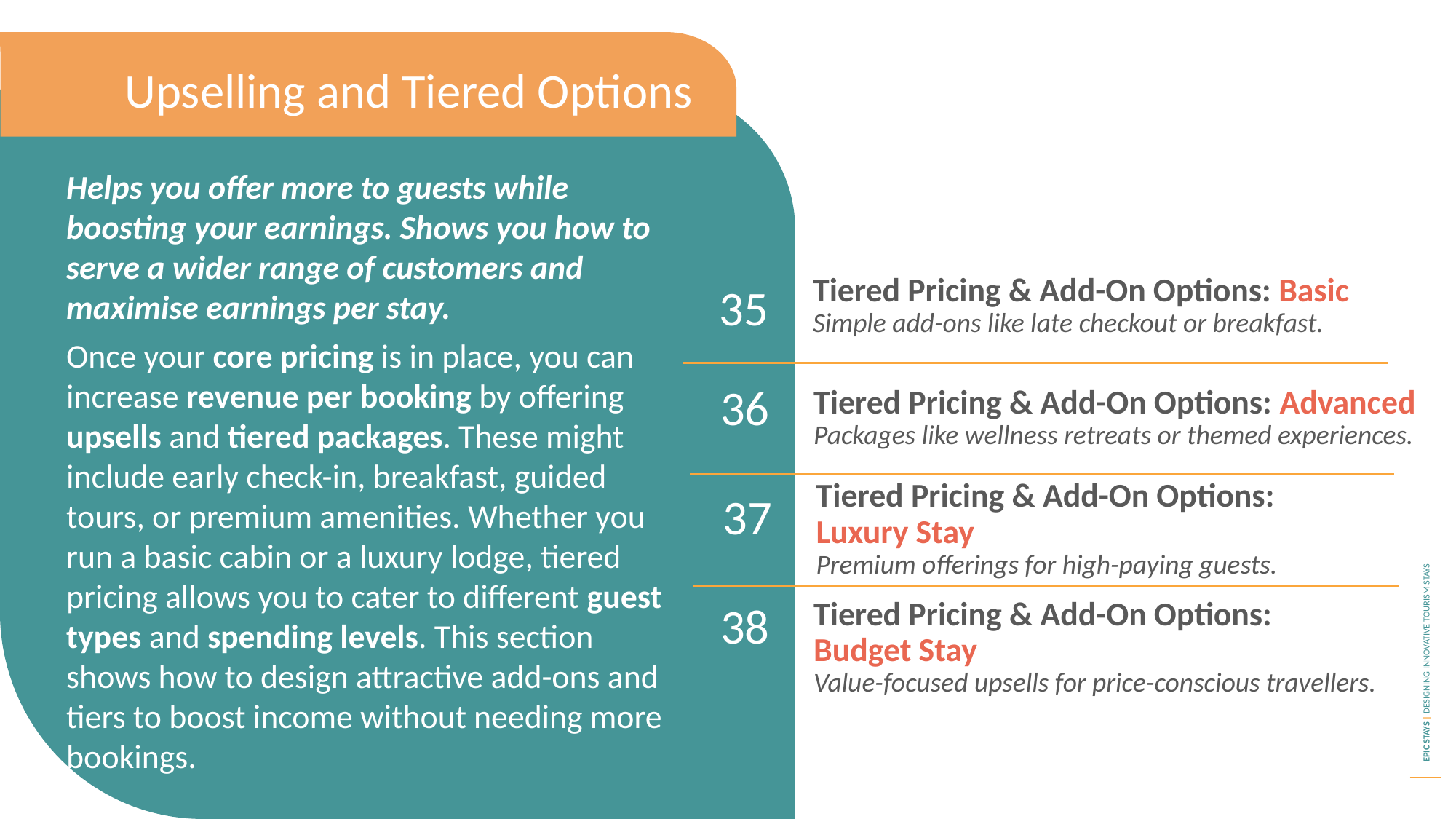

Upselling and Tiered Options
Helps you offer more to guests while boosting your earnings. Shows you how to serve a wider range of customers and maximise earnings per stay.
Once your core pricing is in place, you can increase revenue per booking by offering upsells and tiered packages. These might include early check-in, breakfast, guided tours, or premium amenities. Whether you run a basic cabin or a luxury lodge, tiered pricing allows you to cater to different guest types and spending levels. This section shows how to design attractive add-ons and tiers to boost income without needing more bookings.
35
Tiered Pricing & Add-On Options: Basic
Simple add-ons like late checkout or breakfast.

36
Tiered Pricing & Add-On Options: Advanced
Packages like wellness retreats or themed experiences.

37
Tiered Pricing & Add-On Options:
Luxury Stay
Premium offerings for high-paying guests.

38
Tiered Pricing & Add-On Options:
Budget Stay
Value-focused upsells for price-conscious travellers.